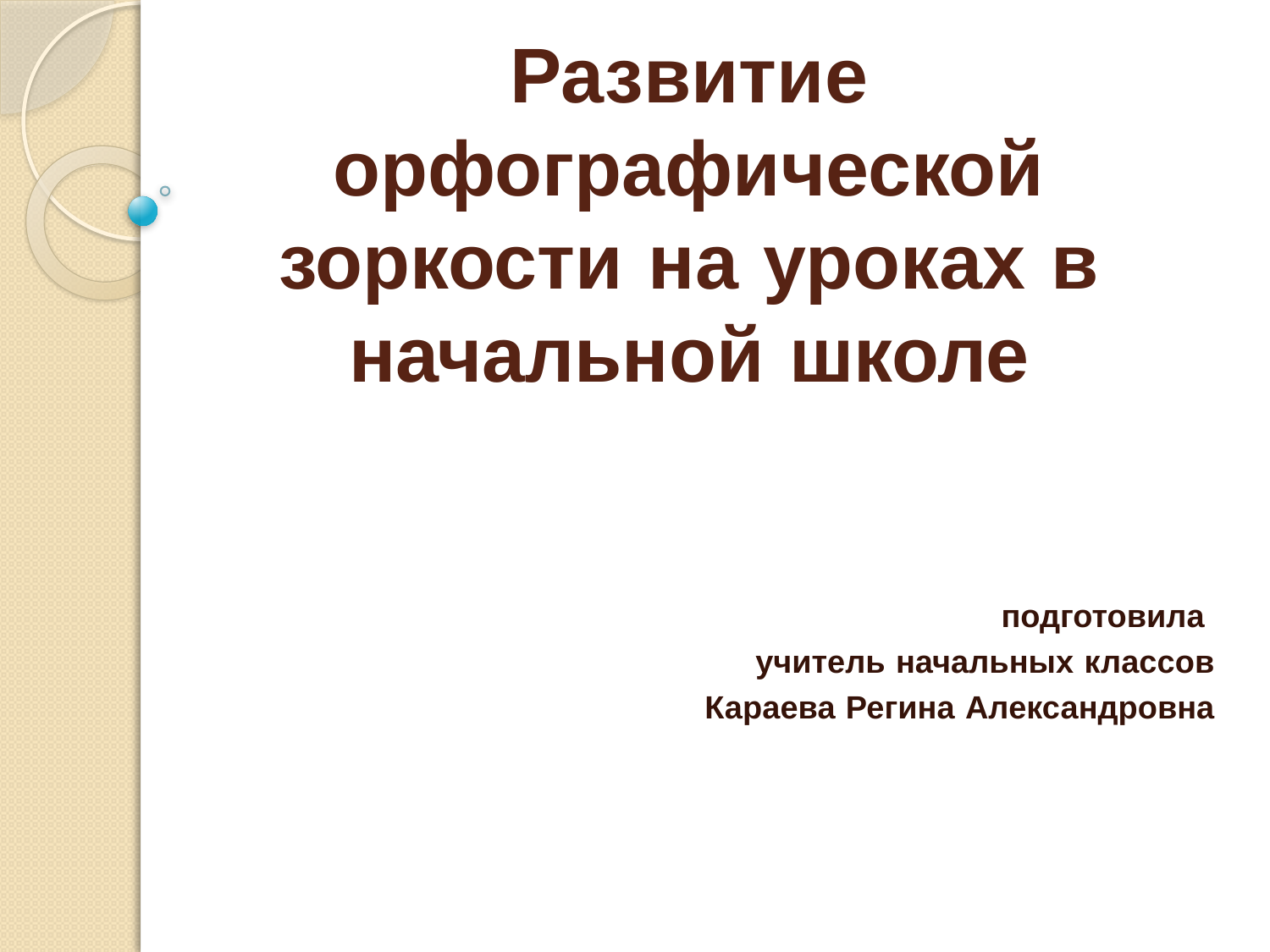

# Развитие орфографической зоркости на уроках в начальной школе
 подготовила
учитель начальных классов
Караева Регина Александровна